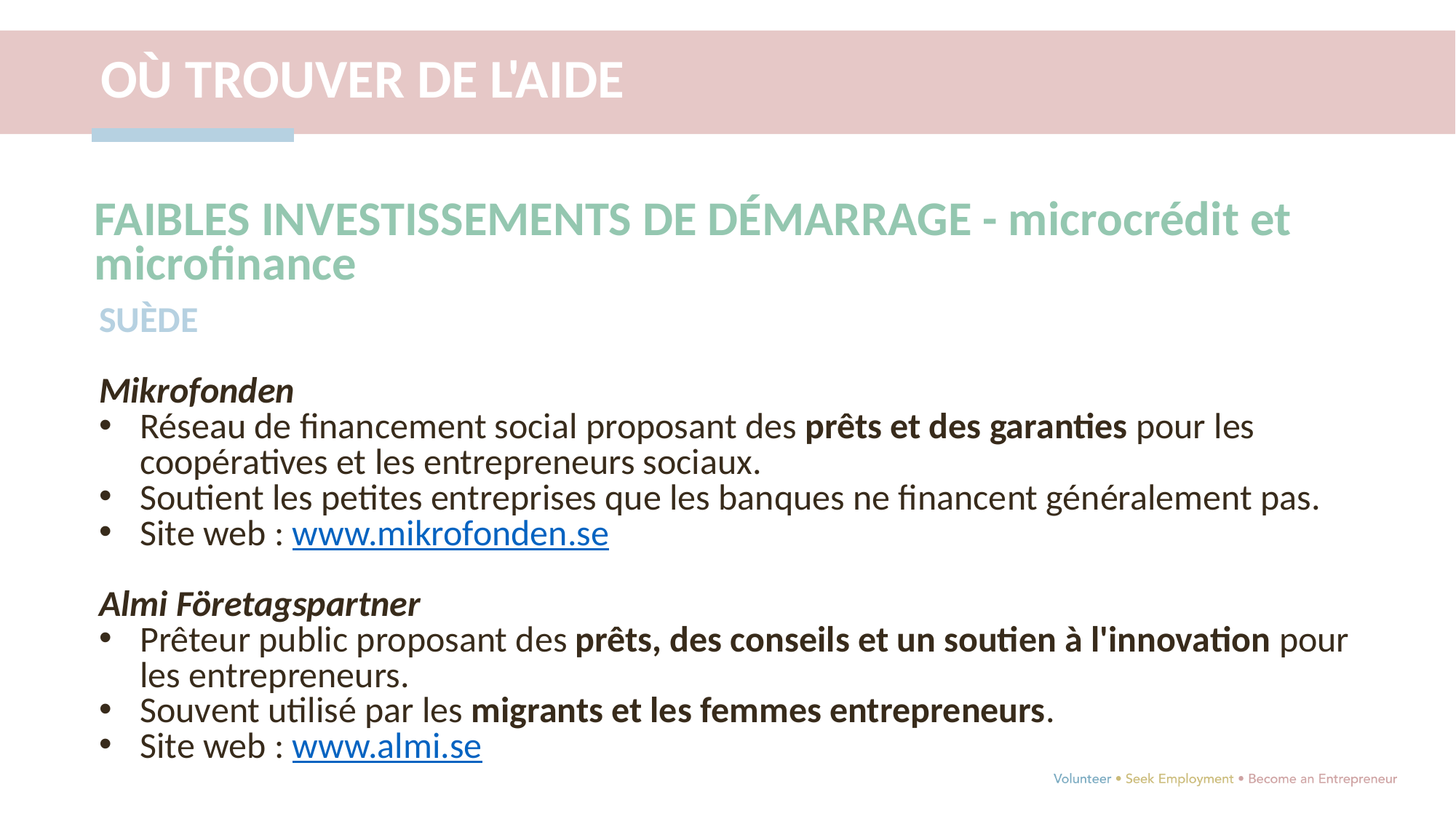

OÙ TROUVER DE L'AIDE

QUELQUES LECTURES POUR UN APPRENTISSAGE PLUS APPROFONDI
FAIBLES INVESTISSEMENTS DE DÉMARRAGE - microcrédit et microfinance
SUÈDE

Mikrofonden
Réseau de financement social proposant des prêts et des garanties pour les coopératives et les entrepreneurs sociaux.
Soutient les petites entreprises que les banques ne financent généralement pas.
Site web : www.mikrofonden.se

Almi Företagspartner
Prêteur public proposant des prêts, des conseils et un soutien à l'innovation pour les entrepreneurs.
Souvent utilisé par les migrants et les femmes entrepreneurs.
Site web : www.almi.se